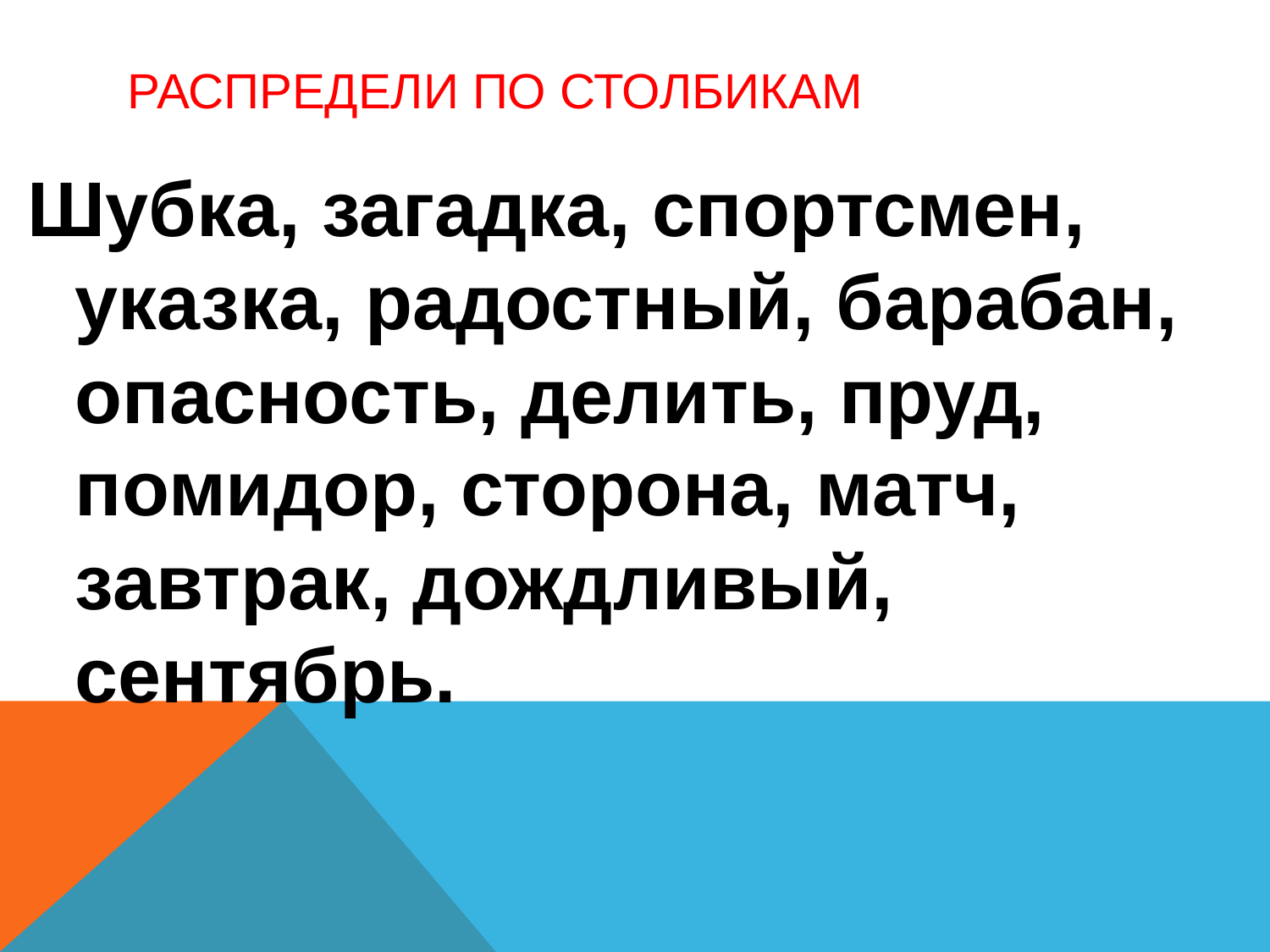

# Распредели по столбикам
Шубка, загадка, спортсмен, указка, радостный, барабан, опасность, делить, пруд, помидор, сторона, матч, завтрак, дождливый, сентябрь.